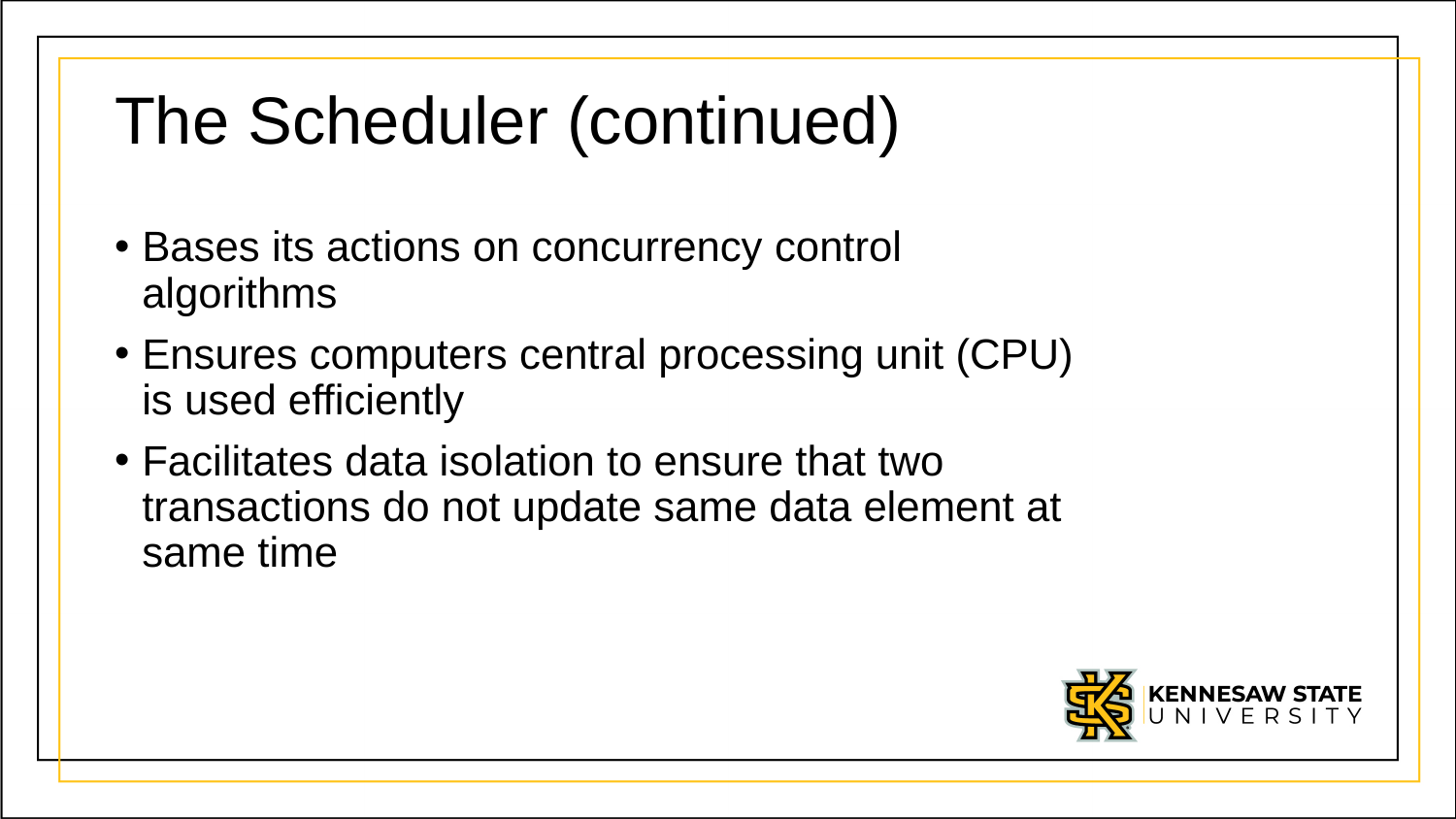

# The Scheduler (continued)
Bases its actions on concurrency control
algorithms
Ensures computers central processing unit (CPU)
is used efficiently
Facilitates data isolation to ensure that two
transactions do not update same data element at
same time